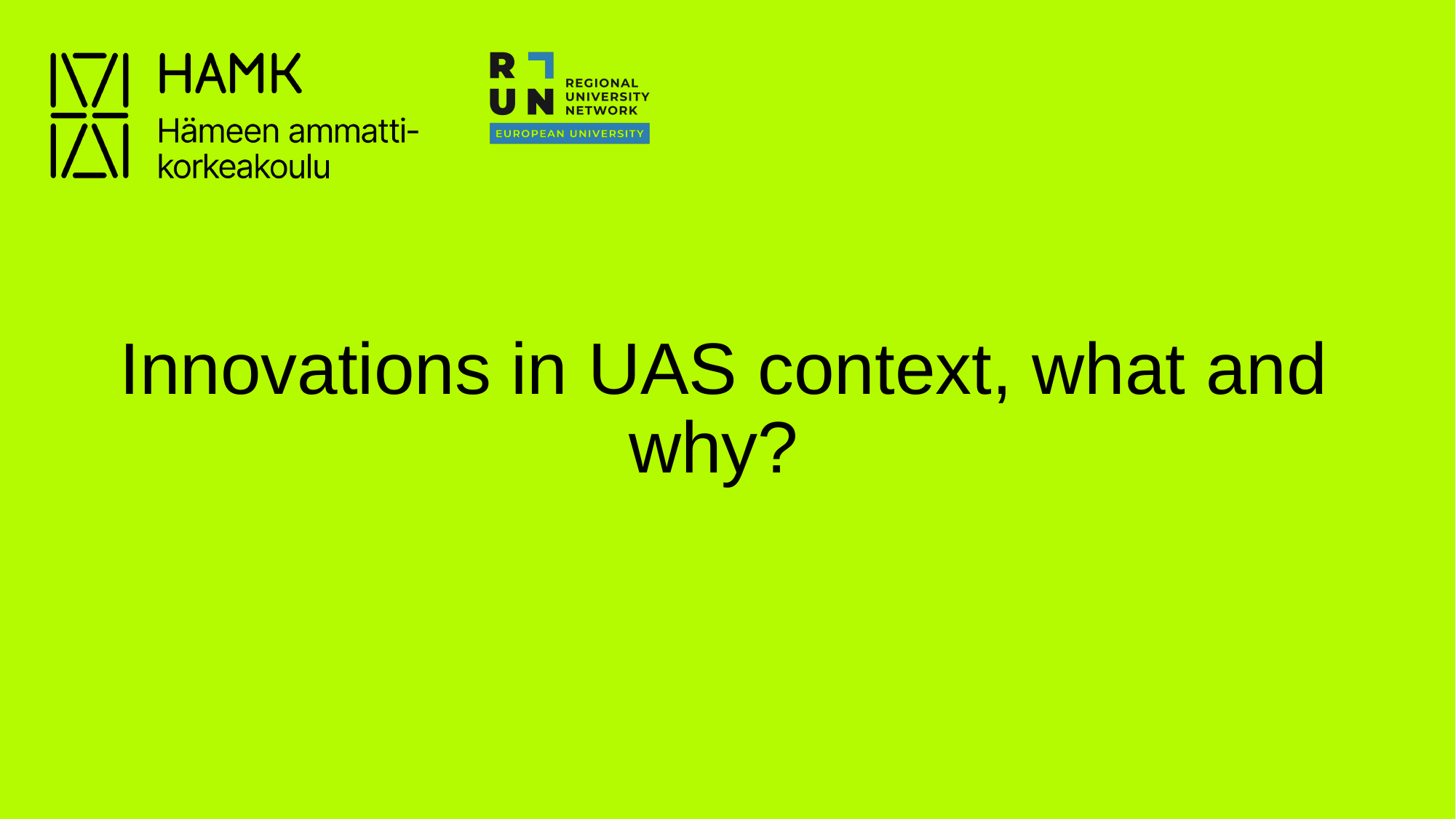

# Innovations in UAS context, what and why?